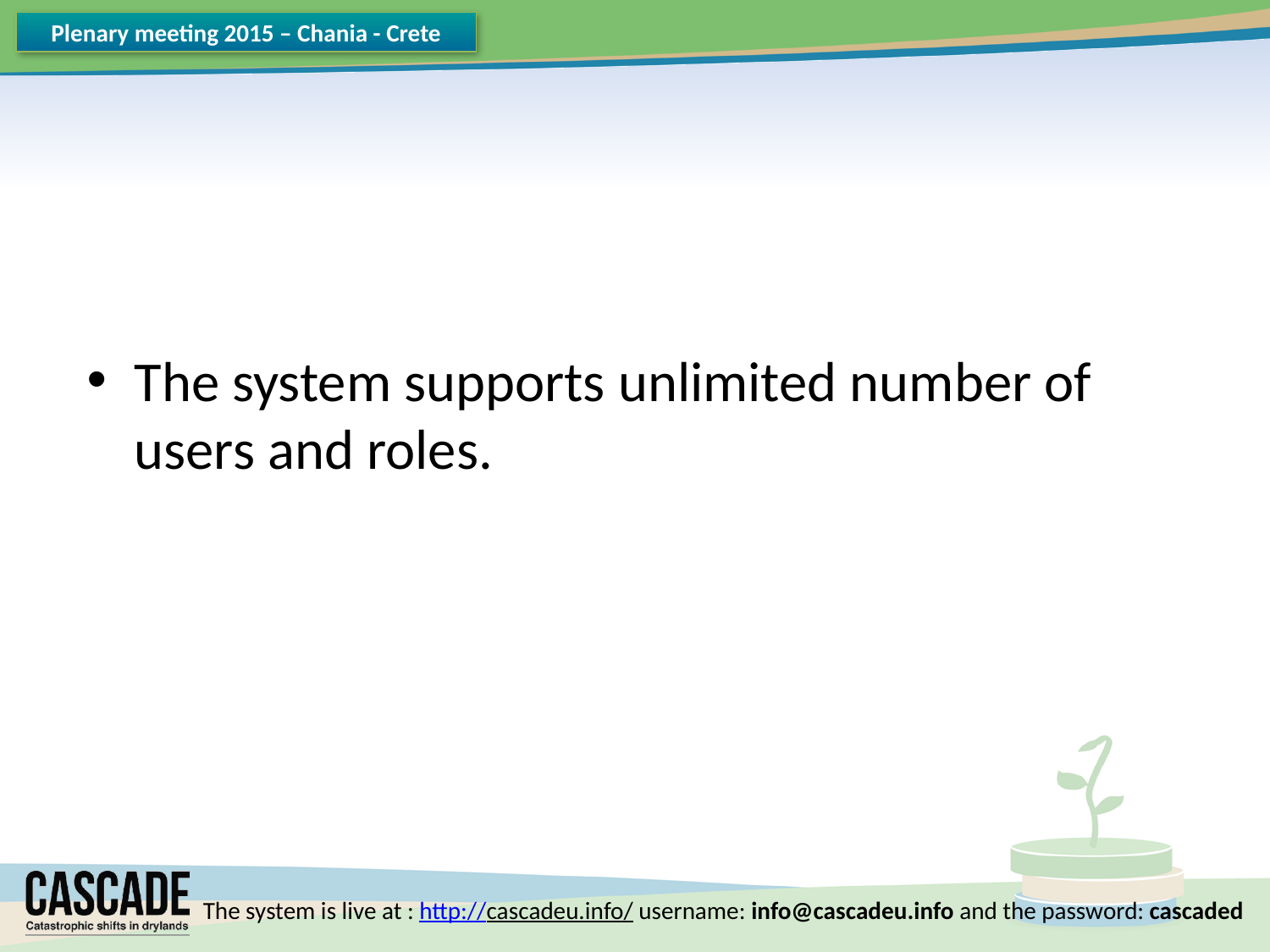

The system supports unlimited number of users and roles.
The system is live at : http://cascadeu.info/ username: info@cascadeu.info and the password: cascaded